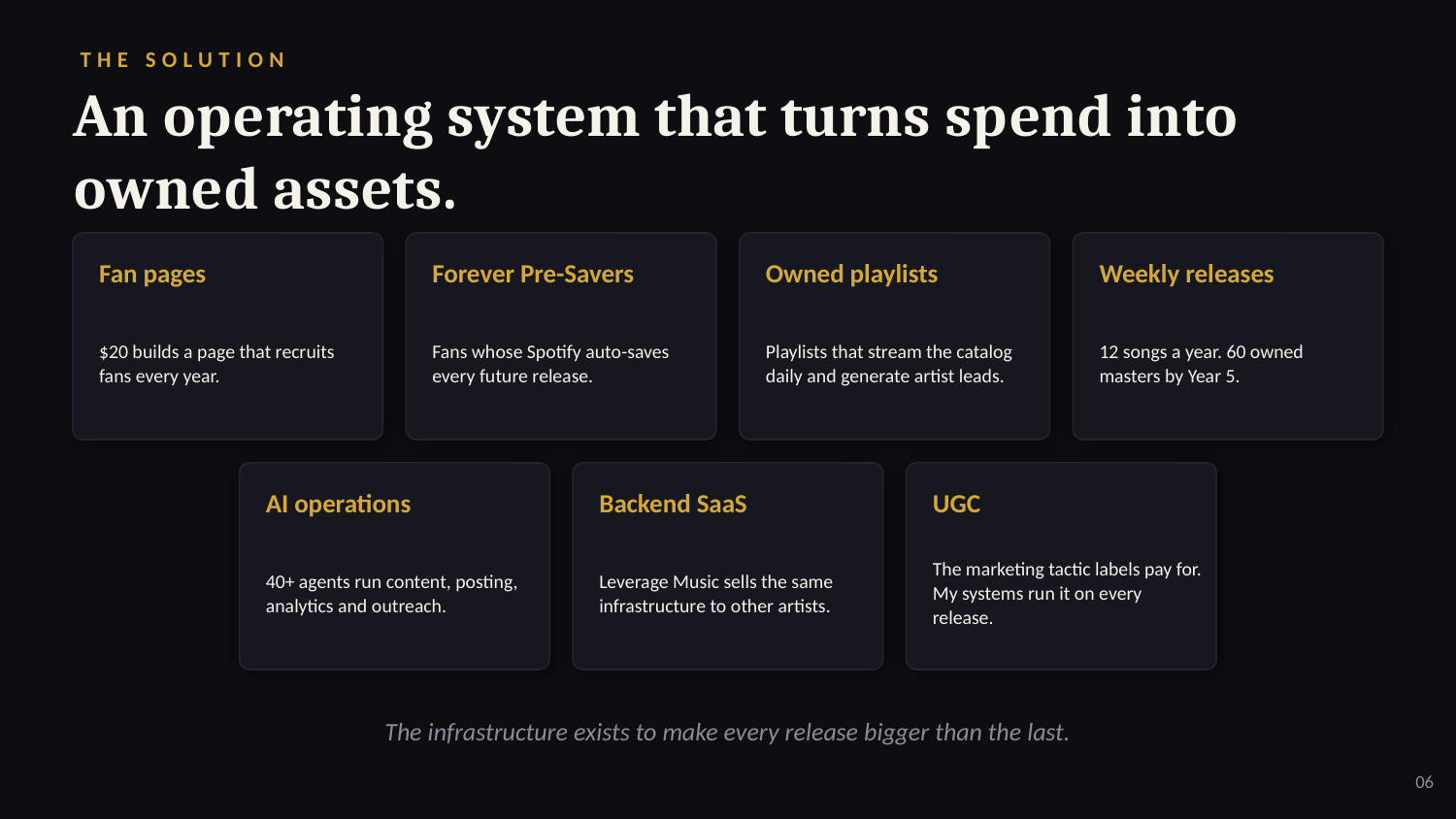

THE SOLUTION
An operating system that turns spend into owned assets.

Fan pages
Forever Pre-Savers
Owned playlists
Weekly releases
$20 builds a page that recruits fans every year.
Fans whose Spotify auto-saves every future release.
Playlists that stream the catalog daily and generate artist leads.
12 songs a year. 60 owned masters by Year 5.

AI operations
Backend SaaS
UGC
40+ agents run content, posting, analytics and outreach.
Leverage Music sells the same infrastructure to other artists.
The marketing tactic labels pay for. My systems run it on every release.
The infrastructure exists to make every release bigger than the last.
06